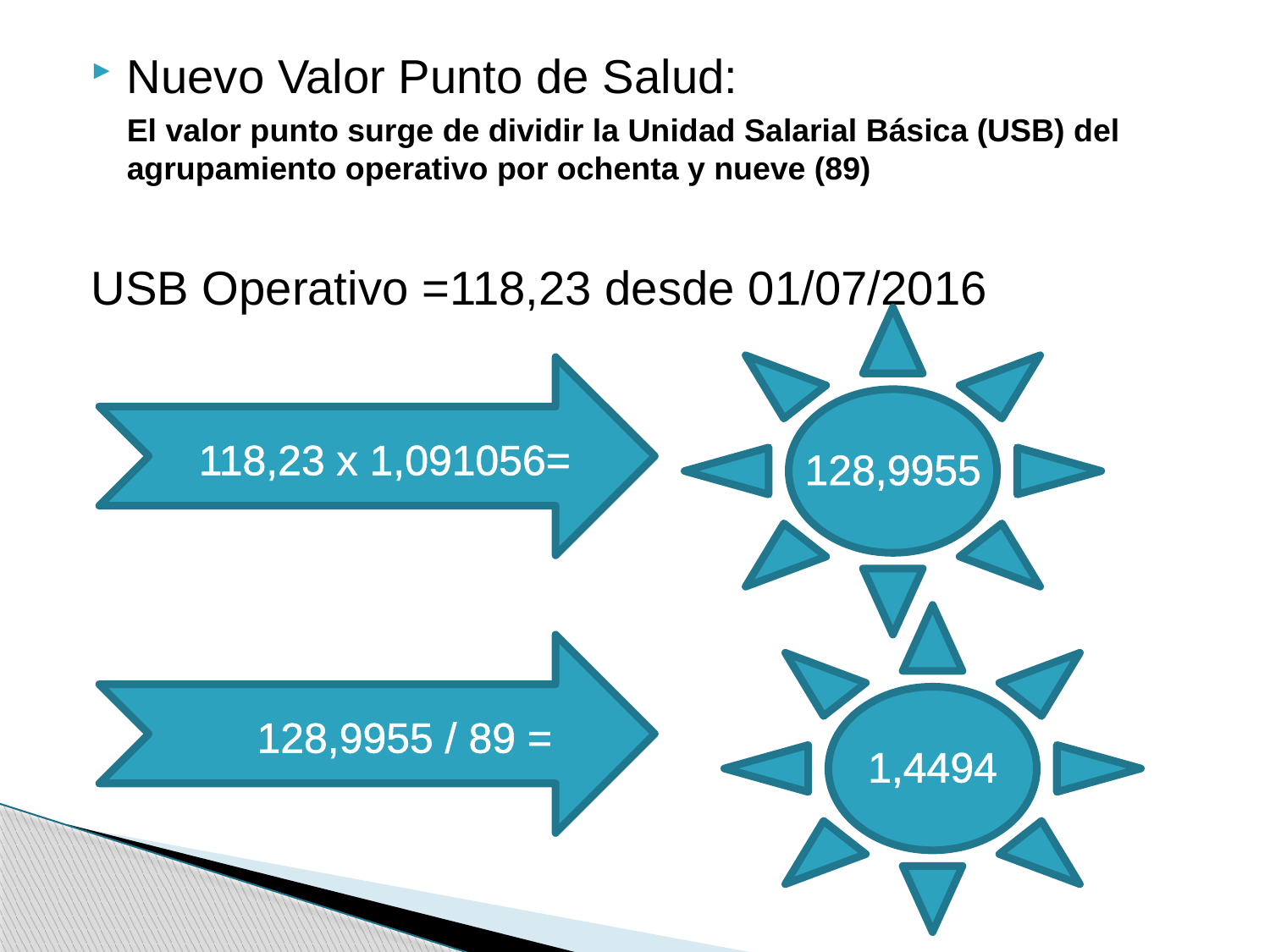

Nuevo Valor Punto de Salud:
	El valor punto surge de dividir la Unidad Salarial Básica (USB) del agrupamiento operativo por ochenta y nueve (89)

USB Operativo =118,23 desde 01/07/2016

   118,23 x 1,091056=
128,9955

   128,9955 / 89 =
1,4494